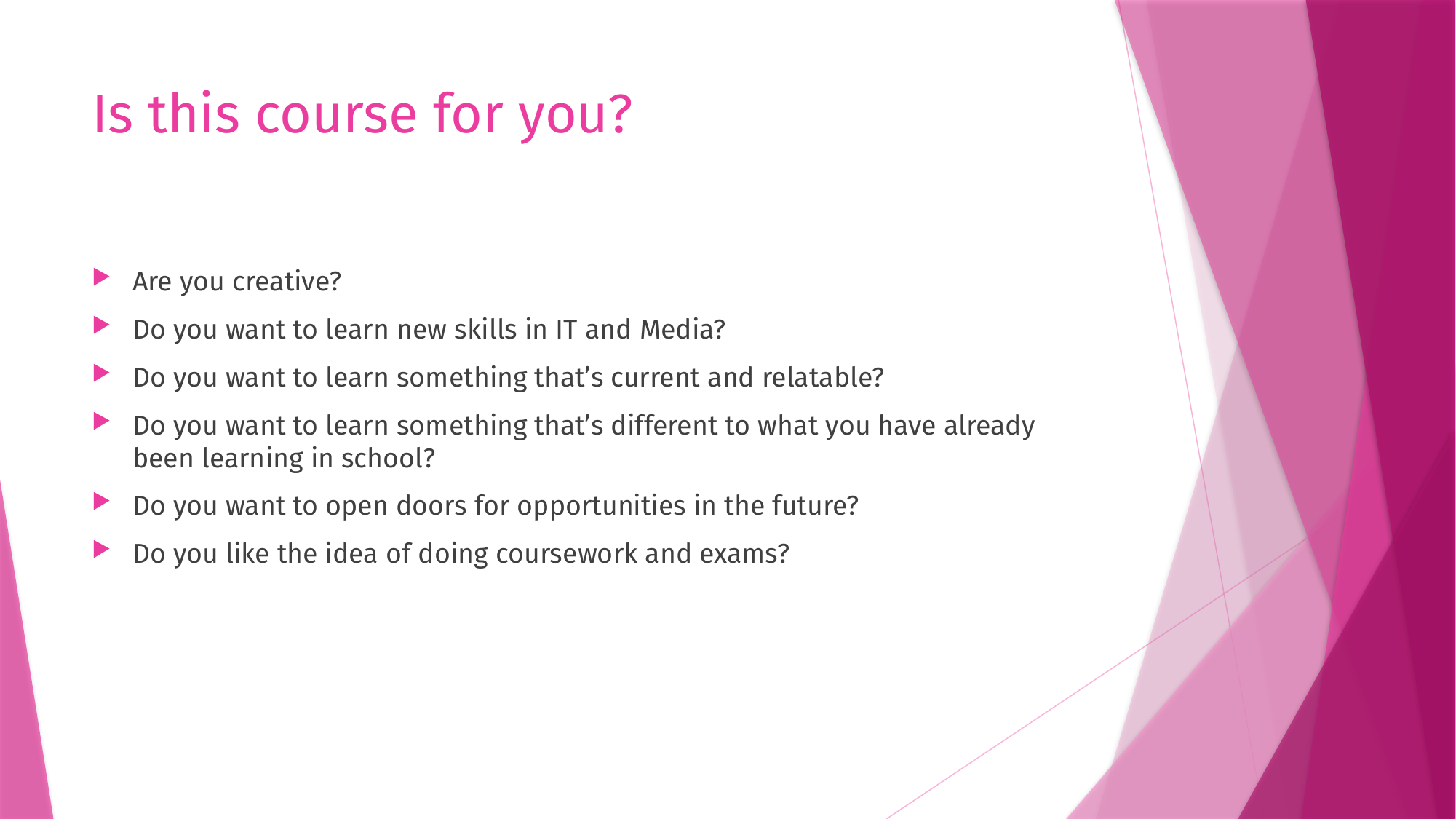

# Is this course for you?
Are you creative?
Do you want to learn new skills in IT and Media?
Do you want to learn something that’s current and relatable?
Do you want to learn something that’s different to what you have already been learning in school?
Do you want to open doors for opportunities in the future?
Do you like the idea of doing coursework and exams?